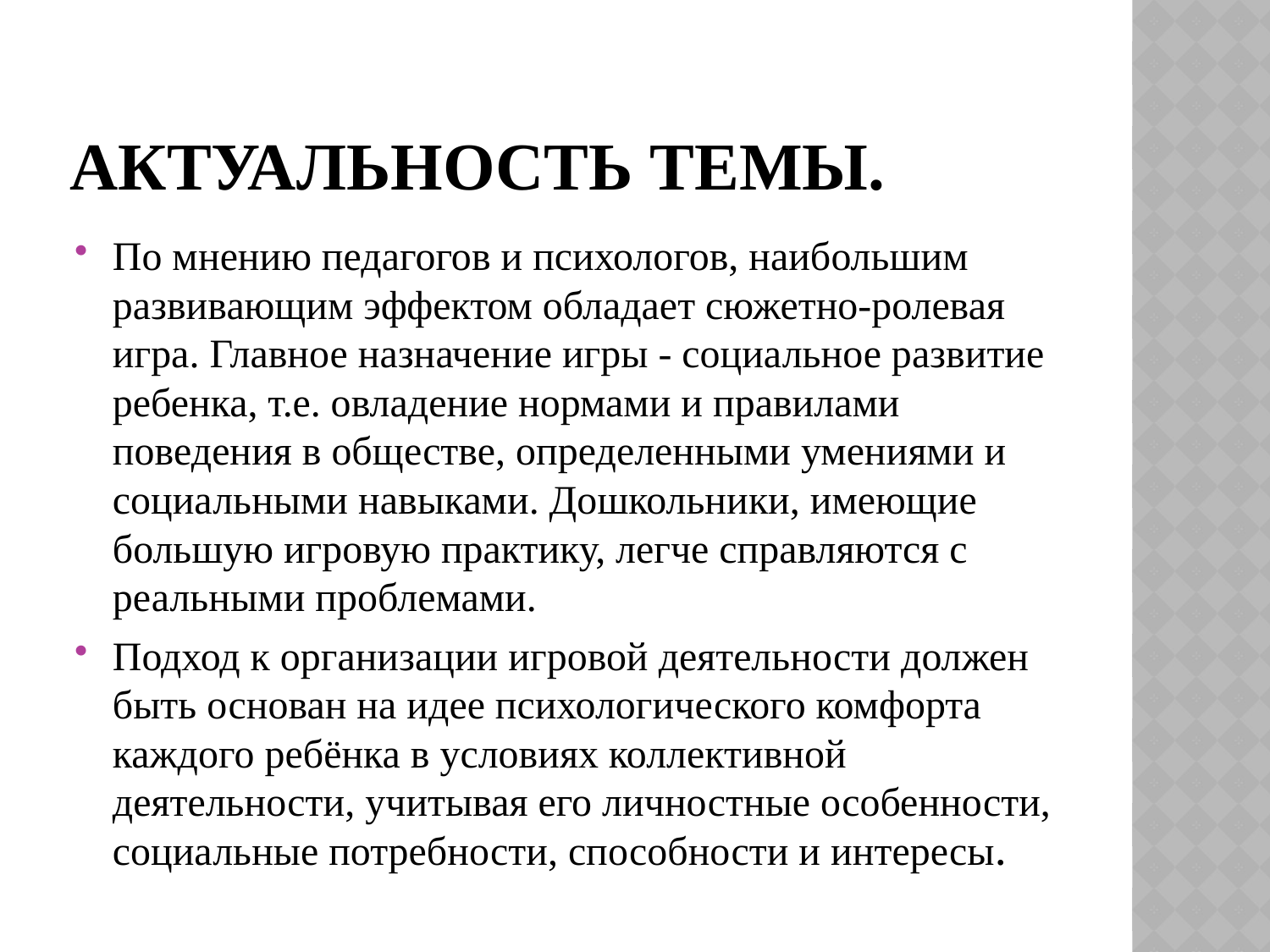

# Актуальность темы.
По мнению педагогов и психологов, наибольшим развивающим эффектом обладает сюжетно-ролевая игра. Главное назначение игры - социальное развитие ребенка, т.е. овладение нормами и правилами поведения в обществе, определенными умениями и социальными навыками. Дошкольники, имеющие большую игровую практику, легче справляются с реальными проблемами.
Подход к организации игровой деятельности должен быть основан на идее психологического комфорта каждого ребёнка в условиях коллективной деятельности, учитывая его личностные особенности, социальные потребности, способности и интересы.